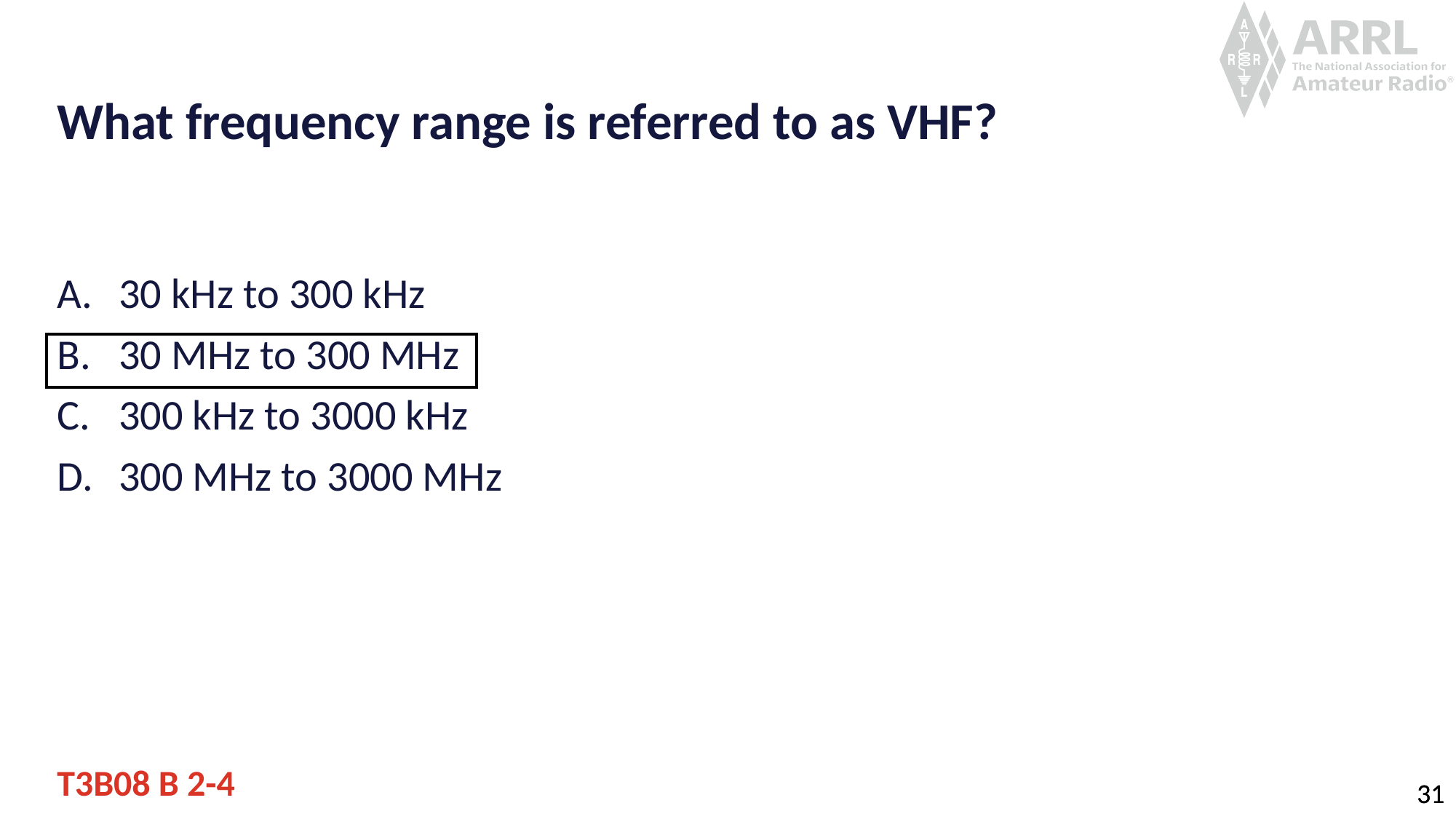

# What frequency range is referred to as VHF?
30 kHz to 300 kHz
30 MHz to 300 MHz
300 kHz to 3000 kHz
300 MHz to 3000 MHz

T3B08 B 2-4